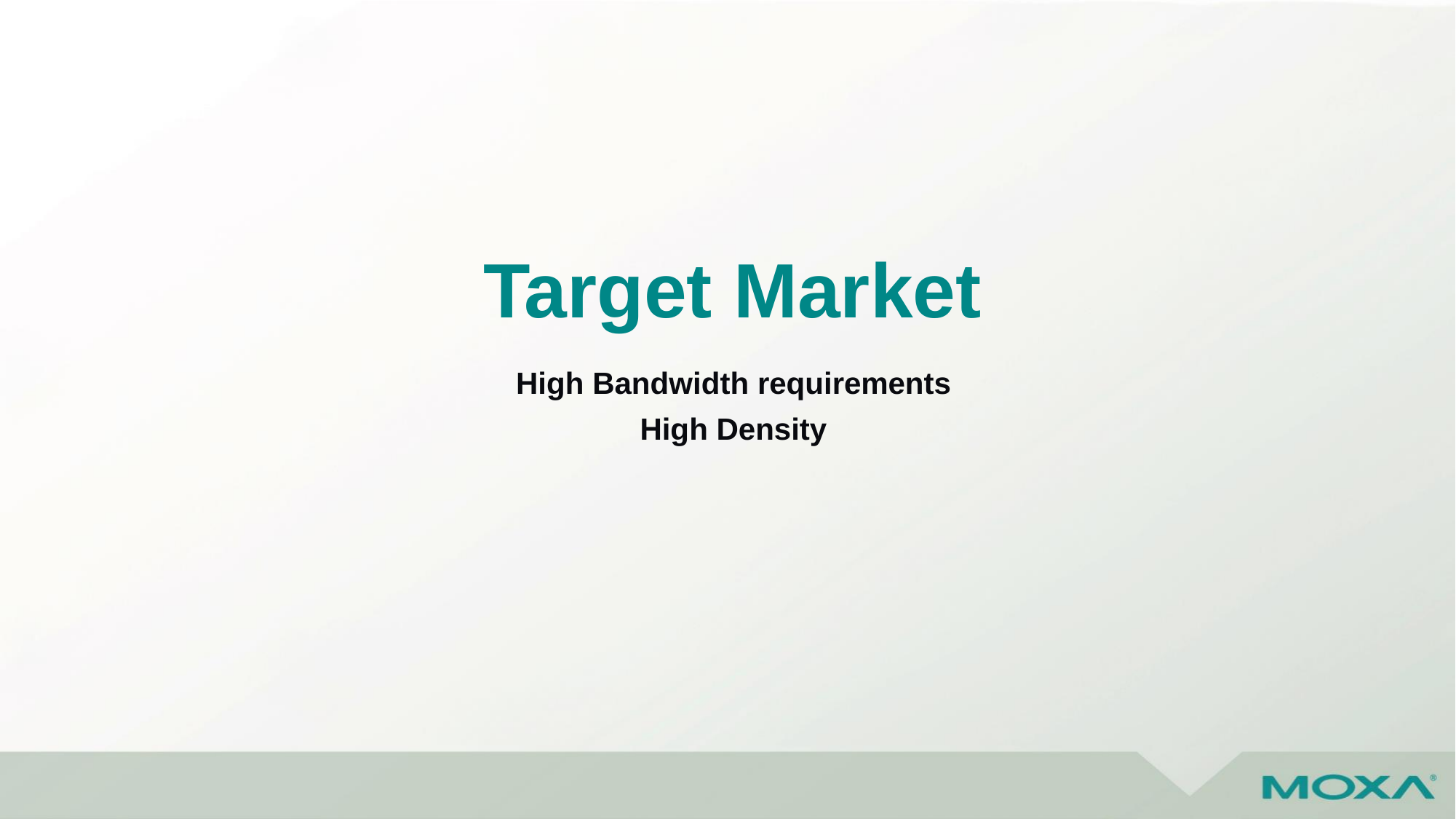

# Target Market
High Bandwidth requirements
High Density